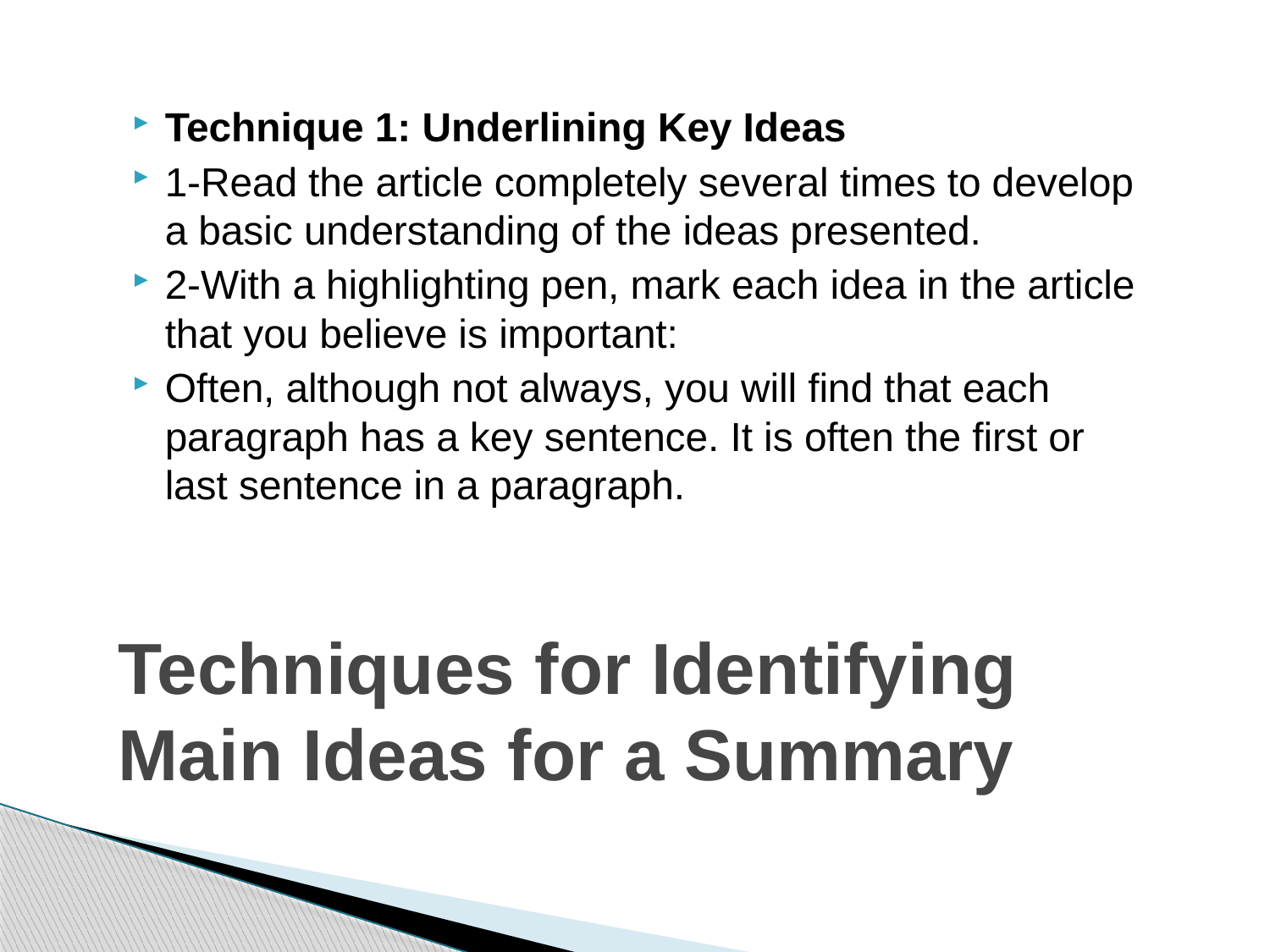

Technique 1: Underlining Key Ideas
1-Read the article completely several times to develop a basic understanding of the ideas presented.
2-With a highlighting pen, mark each idea in the article that you believe is important:
Often, although not always, you will find that each paragraph has a key sentence. It is often the first or last sentence in a paragraph.
# Techniques for Identifying Main Ideas for a Summary